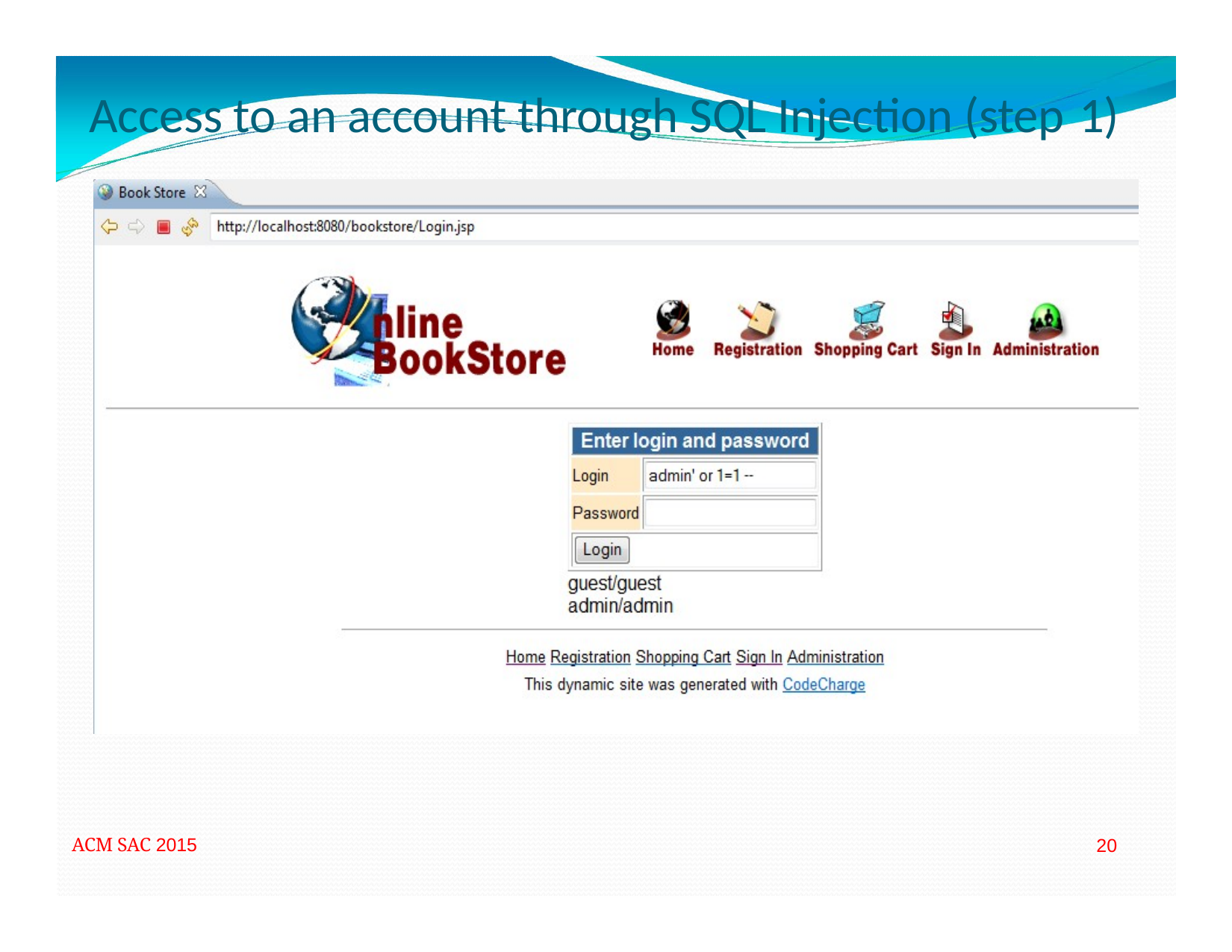

# Access to an account through SQL Injection (step 1)

ACM SAC 2015
20